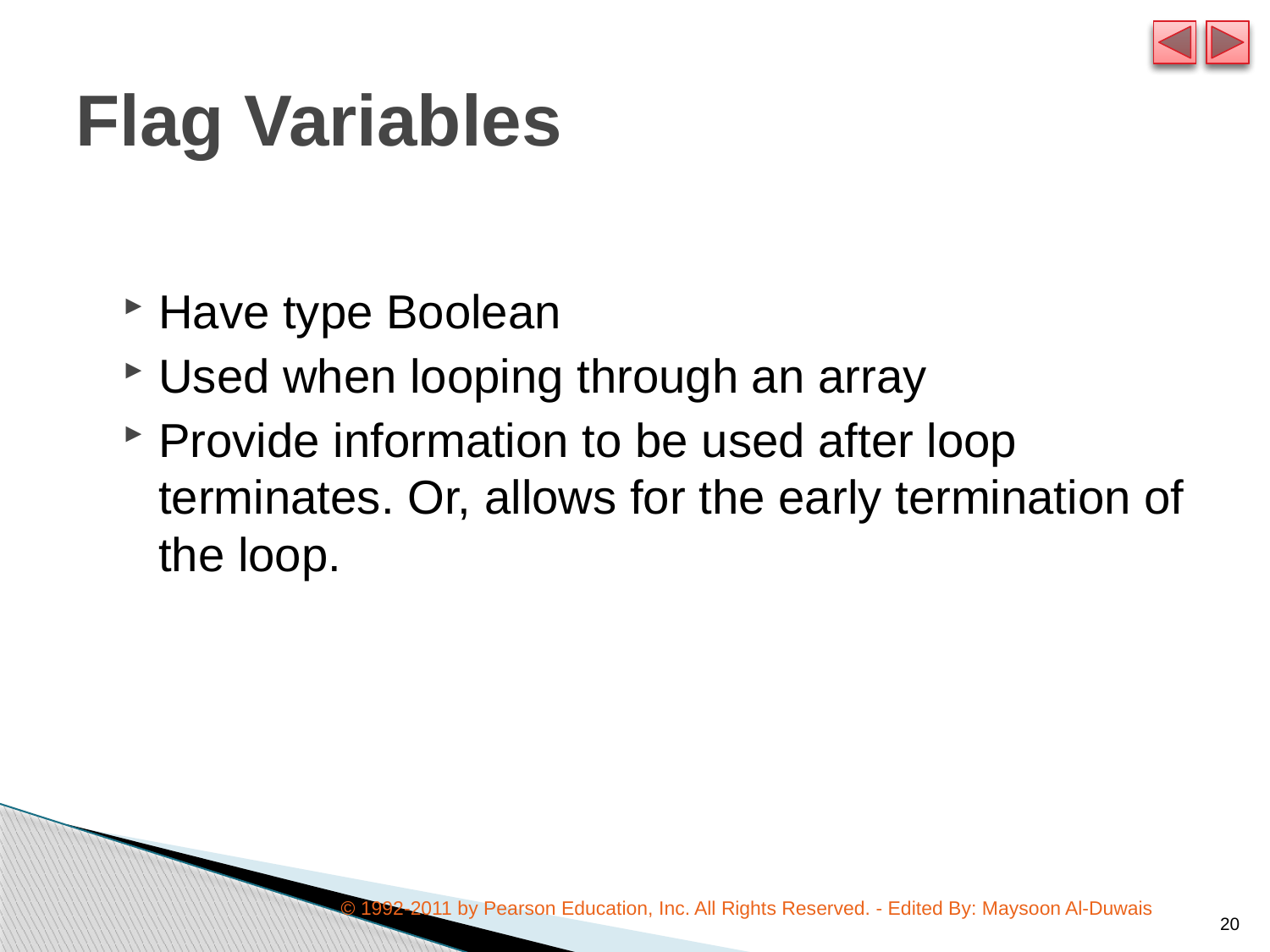

# Flag Variables
Have type Boolean
Used when looping through an array
Provide information to be used after loop terminates. Or, allows for the early termination of the loop.
© 1992-2011 by Pearson Education, Inc. All Rights Reserved. - Edited By: Maysoon Al-Duwais
20